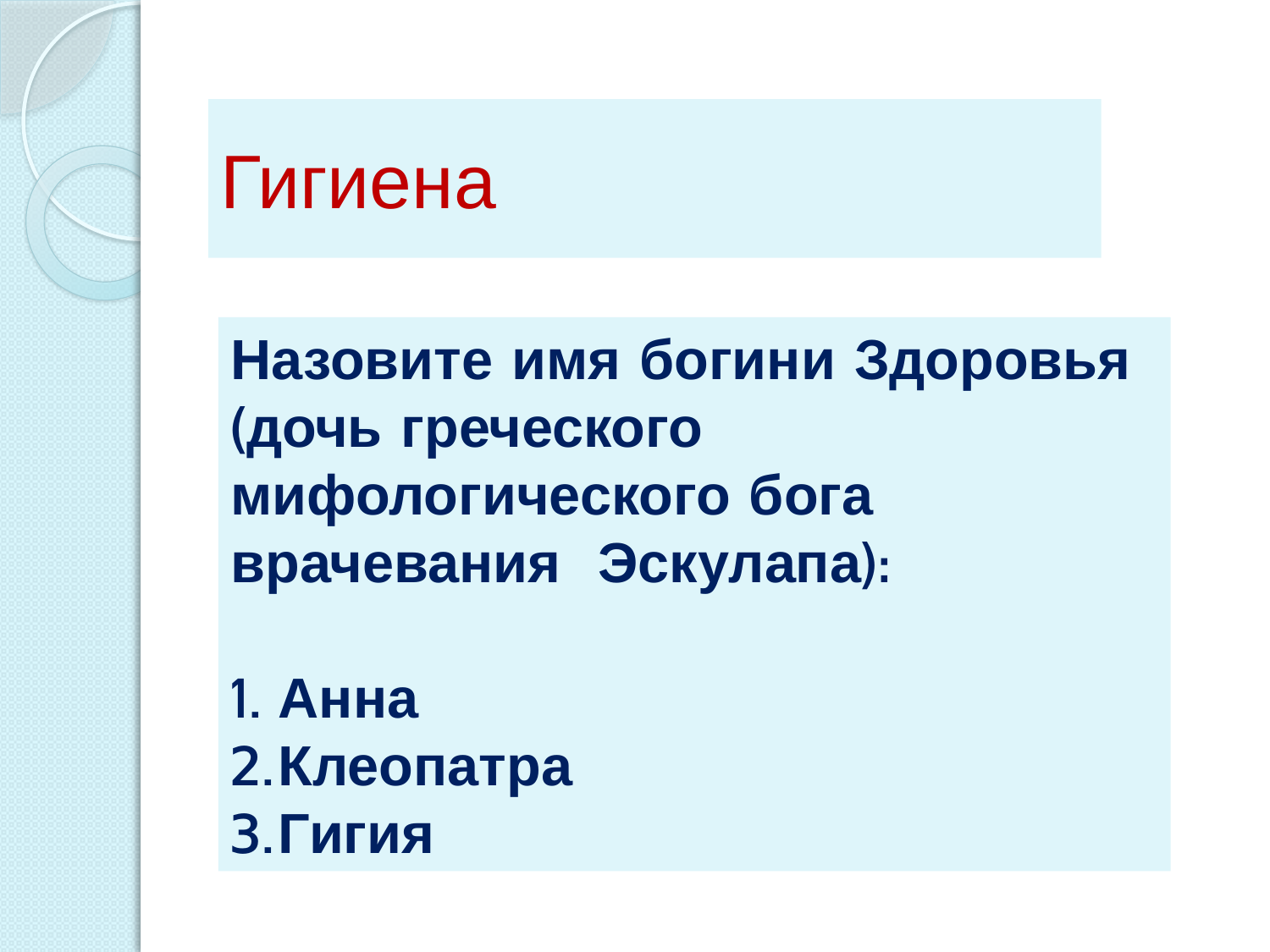

# Гигиена
Назовите имя богини Здоровья  (дочь греческого мифологического бога врачевания  Эскулапа):

Анна
Клеопатра
Гигия